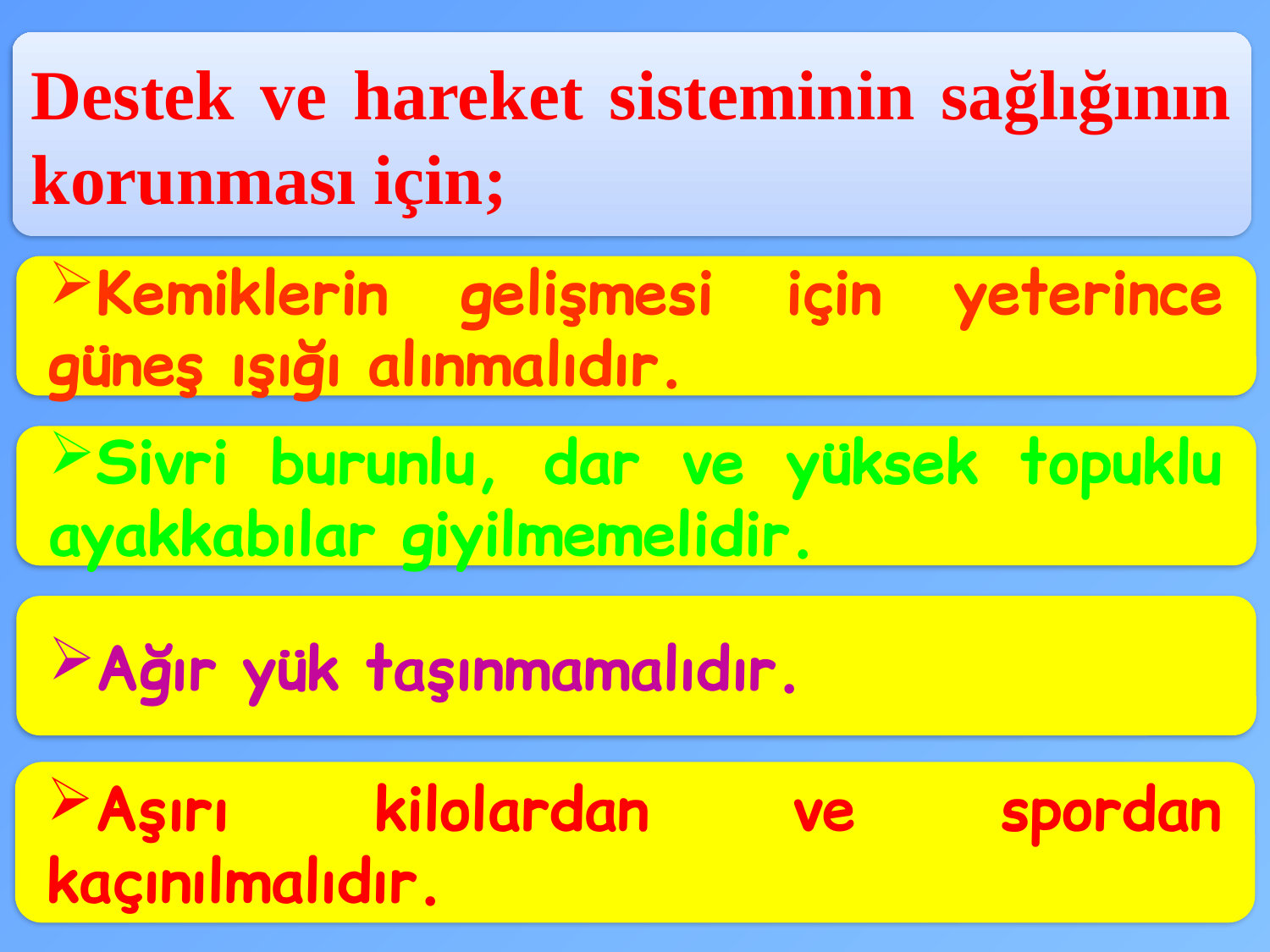

Destek ve hareket sisteminin sağlığının korunması için;

Kemiklerin gelişmesi için yeterince güneş ışığı alınmalıdır.

Sivri burunlu, dar ve yüksek topuklu ayakkabılar giyilmemelidir.

Ağır yük taşınmamalıdır.

Aşırı kilolardan ve spordan kaçınılmalıdır.